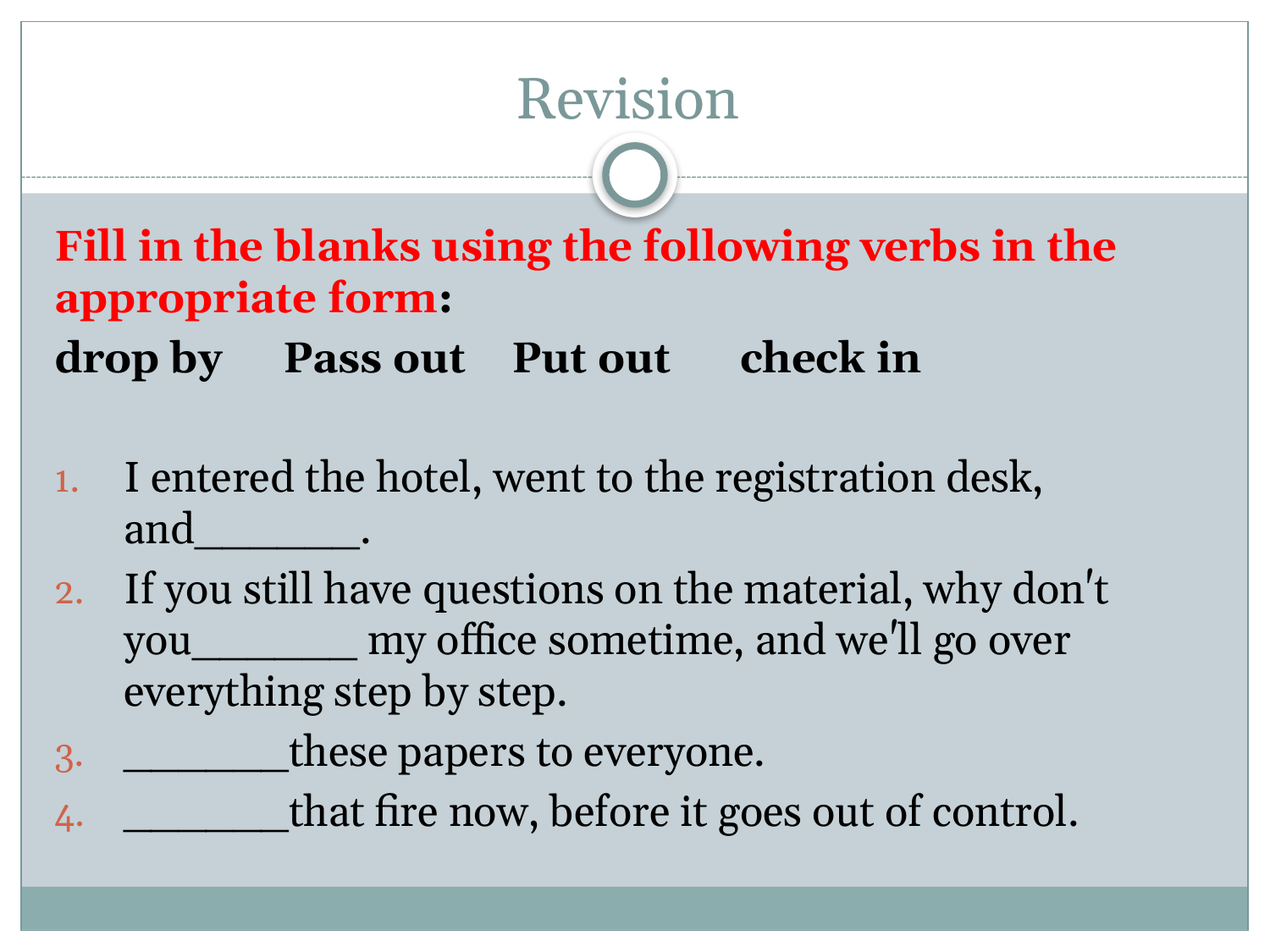

# Revision
Fill in the blanks using the following verbs in the appropriate form:
drop by	Pass out 	Put out 	check in

I entered the hotel, went to the registration desk, and______.
If you still have questions on the material, why don't you______ my office sometime, and we'll go over everything step by step.
______these papers to everyone.
______that fire now, before it goes out of control.